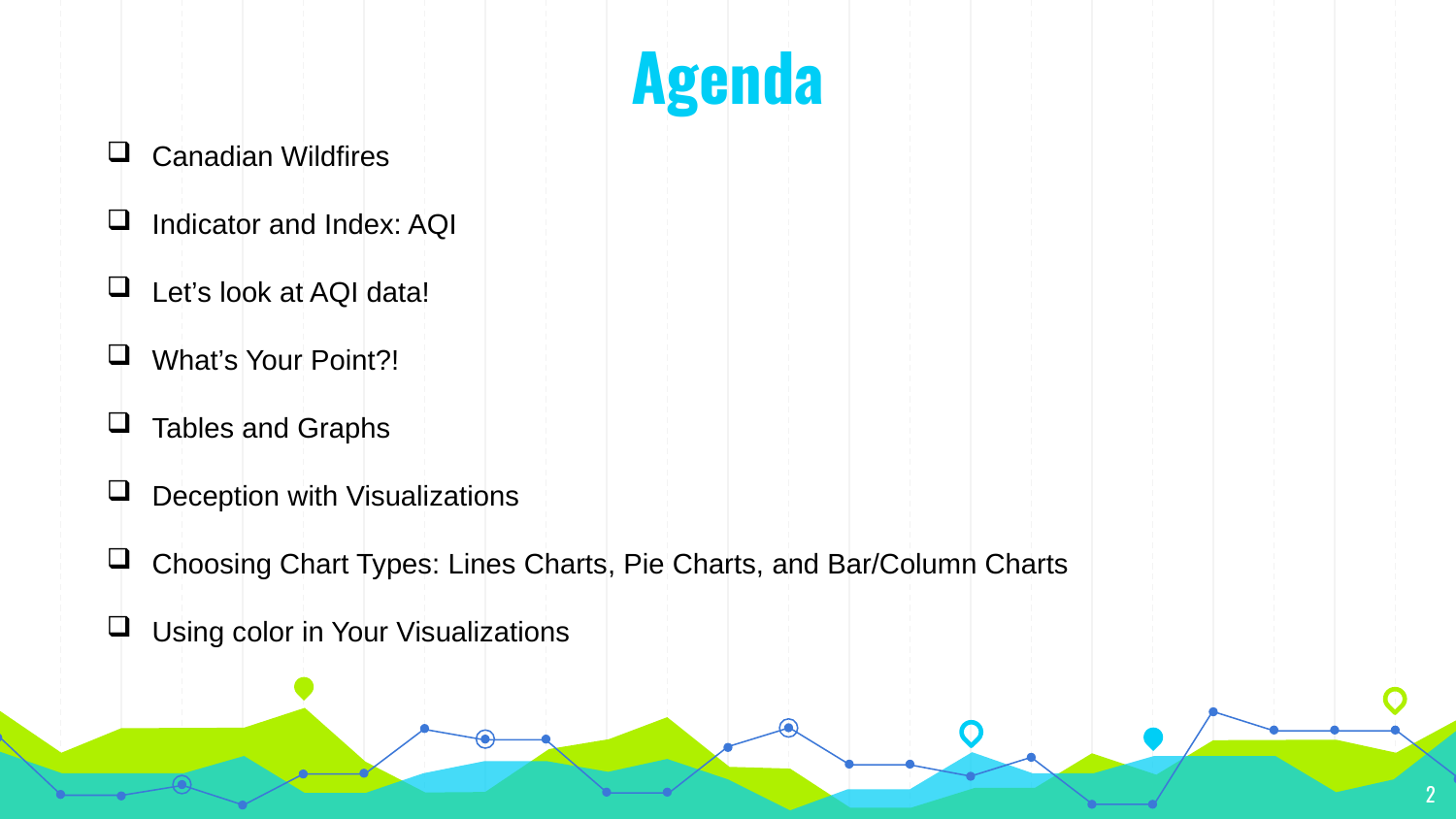

# Agenda
Canadian Wildfires

Indicator and Index: AQI

Let’s look at AQI data!

What’s Your Point?!

Tables and Graphs

Deception with Visualizations

Choosing Chart Types: Lines Charts, Pie Charts, and Bar/Column Charts

Using color in Your Visualizations
2